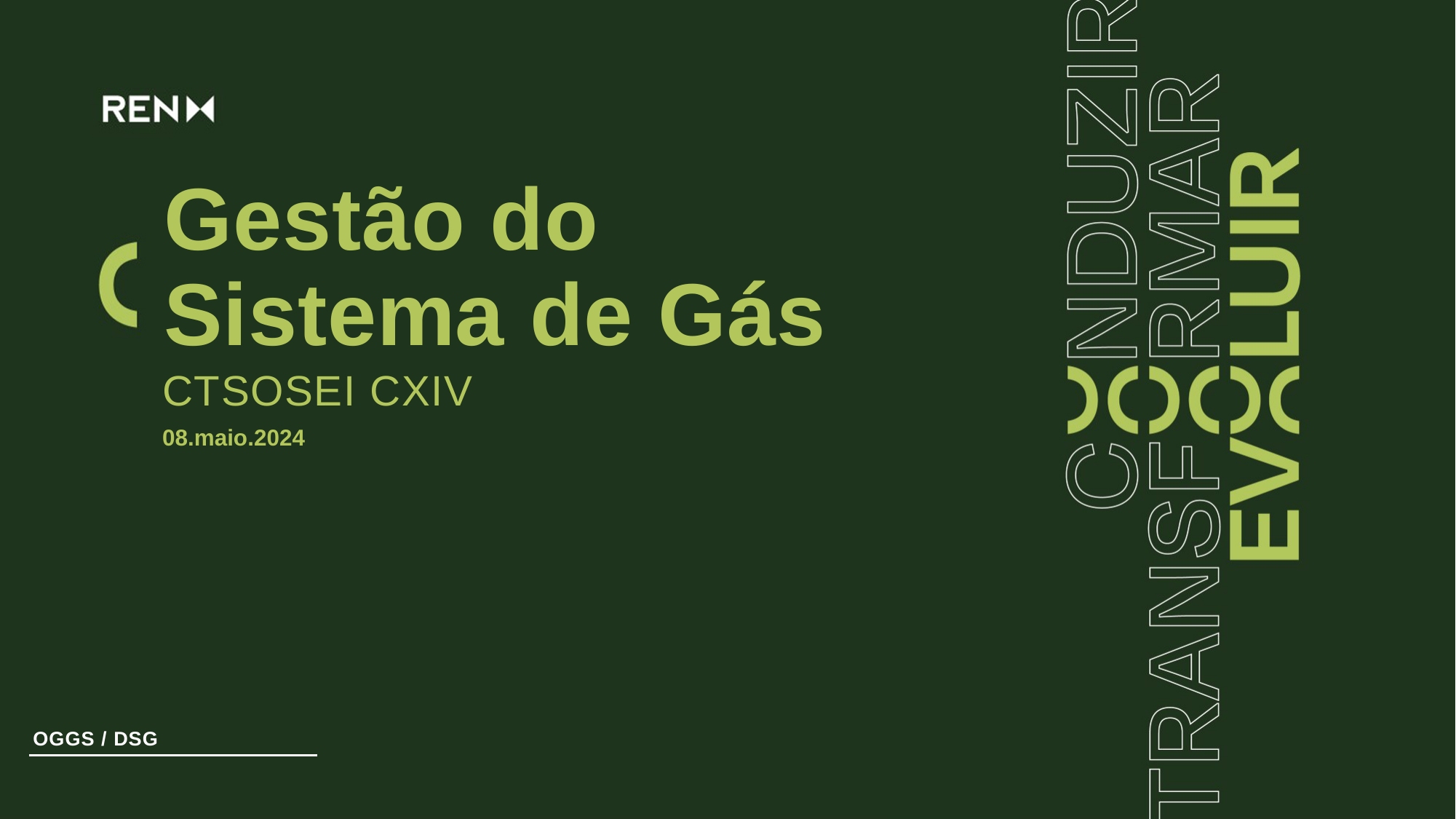

Gestão do Sistema de Gás
CTSOSEI CXIV
08.maio.2024
OGGS / DSG